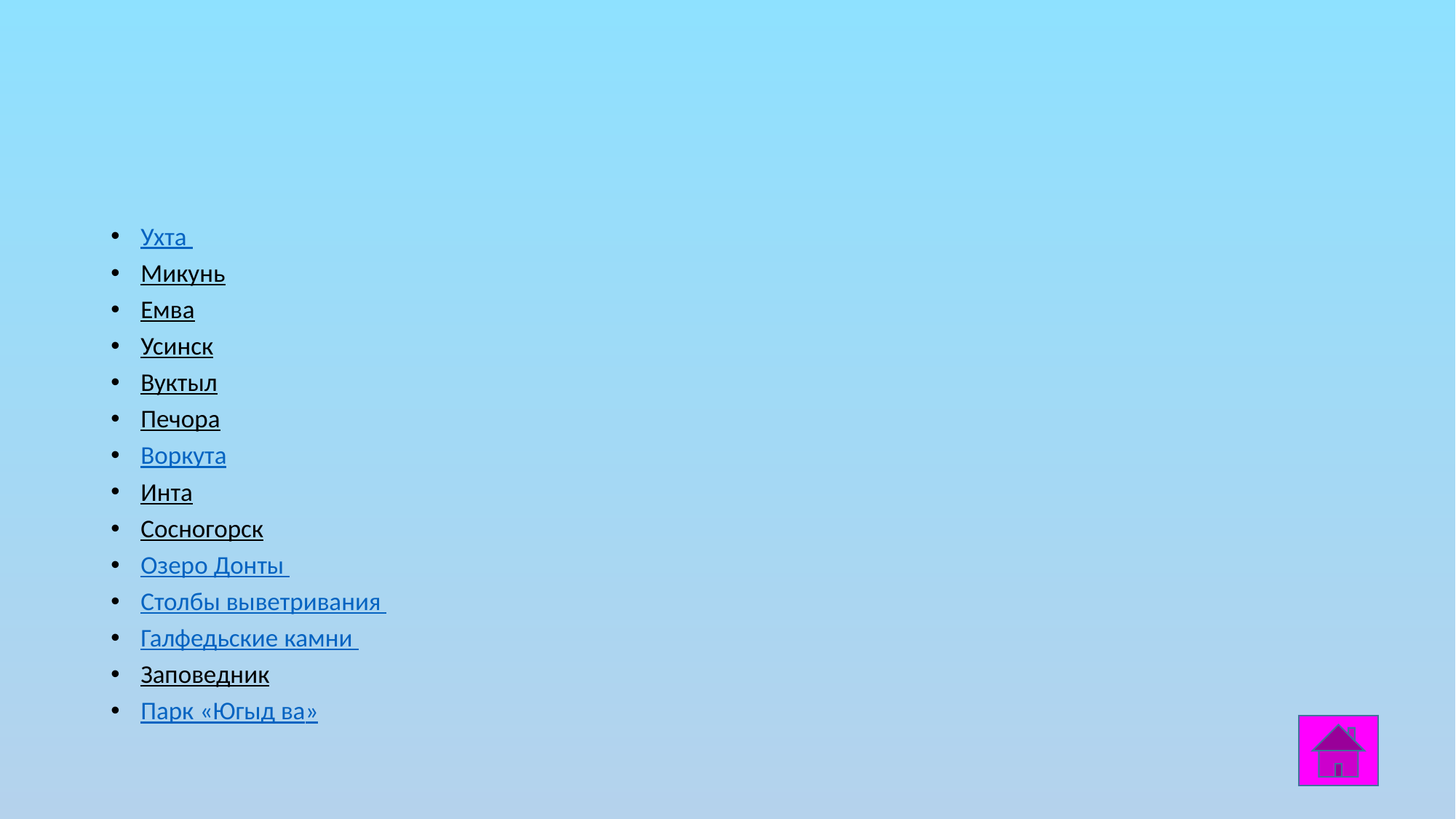

#
Ухта
Микунь
Емва
Усинск
Вуктыл
Печора
Воркута
Инта
Сосногорск
Озеро Донты
Столбы выветривания
Галфедьские камни
Заповедник
Парк «Югыд ва»